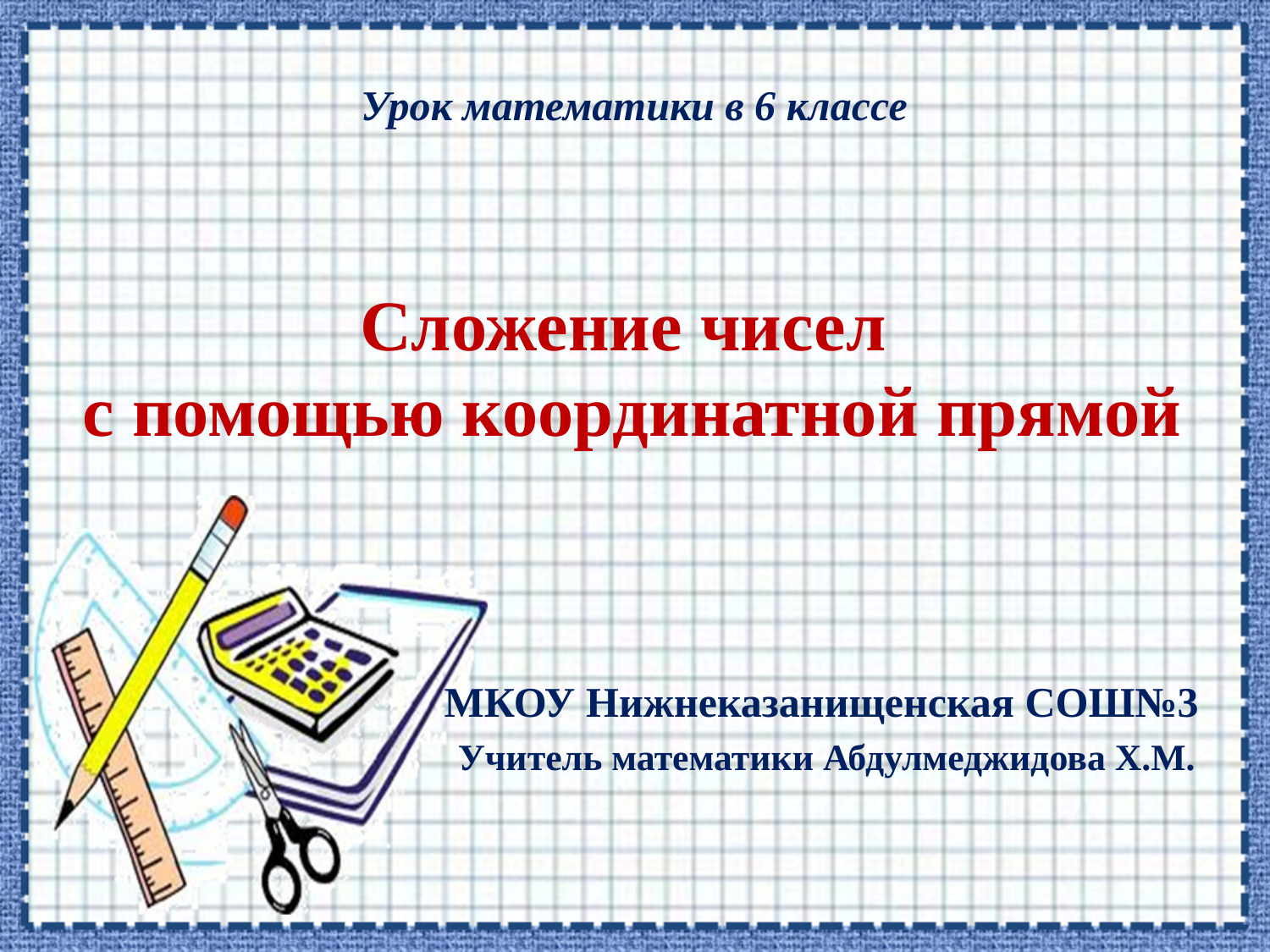

Урок математики в 6 классе
Сложение чисел
 с помощью координатной прямой
МКОУ Нижнеказанищенская СОШ№3
Учитель математики Абдулмеджидова Х.М.